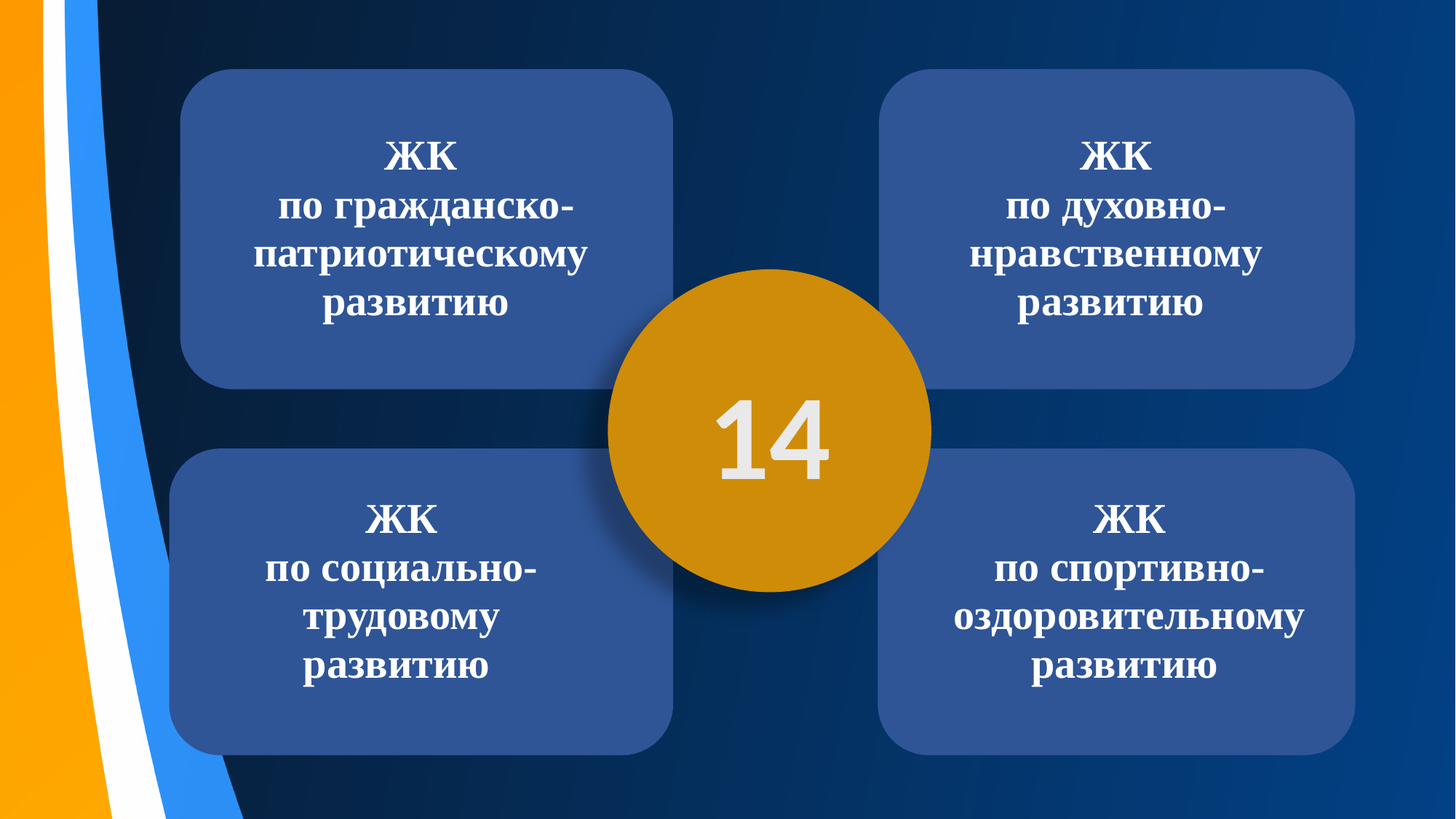

#

ЖК
 по гражданско-патриотическому развитию
ЖК
по духовно-нравственному развитию
14

ЖК
по социально-трудовому развитию
ЖК
по спортивно-оздоровительному
развитию